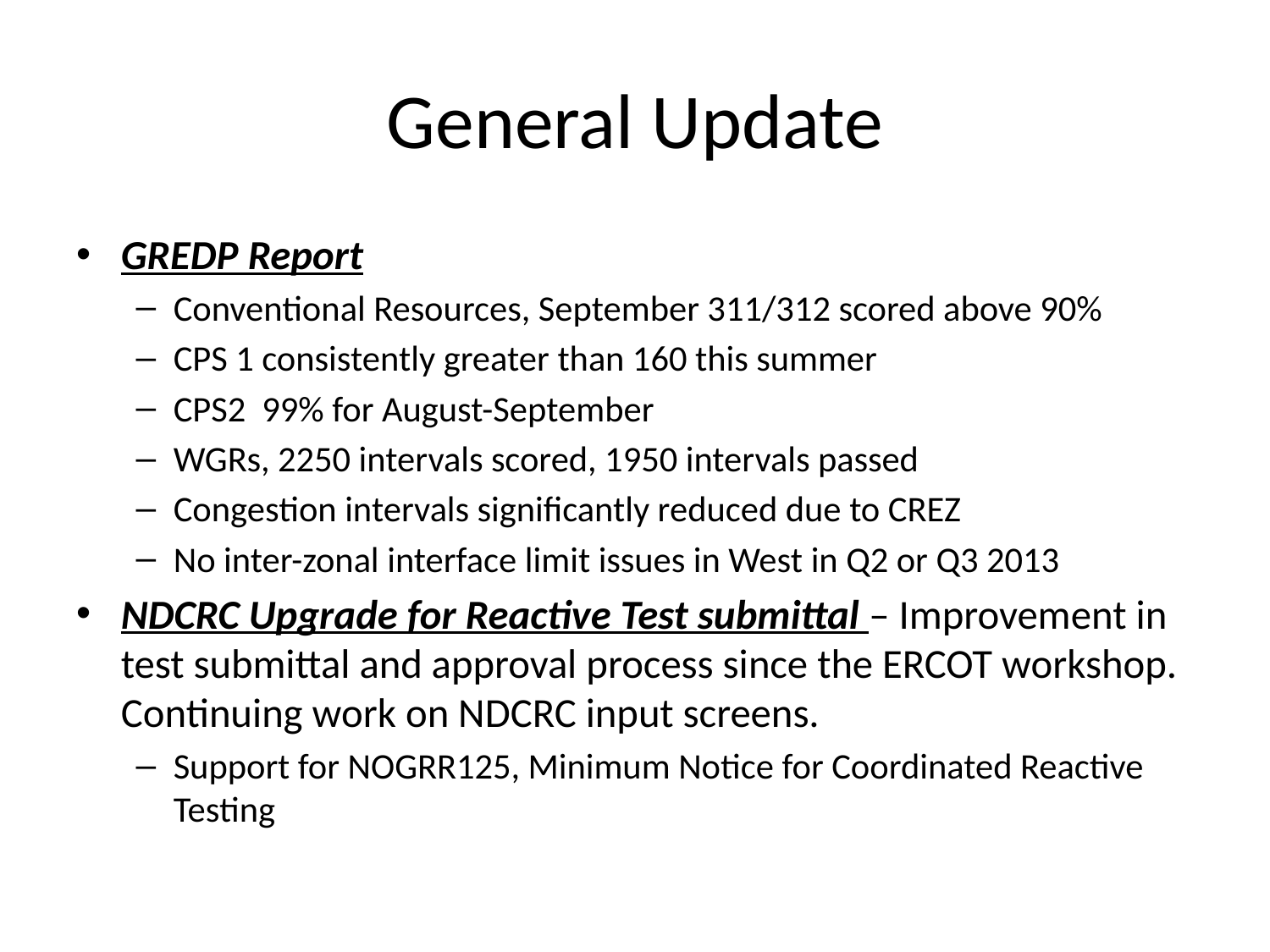

# General Update
GREDP Report
Conventional Resources, September 311/312 scored above 90%
CPS 1 consistently greater than 160 this summer
CPS2  99% for August-September
WGRs, 2250 intervals scored, 1950 intervals passed
Congestion intervals significantly reduced due to CREZ
No inter-zonal interface limit issues in West in Q2 or Q3 2013
NDCRC Upgrade for Reactive Test submittal – Improvement in test submittal and approval process since the ERCOT workshop.  Continuing work on NDCRC input screens.
Support for NOGRR125, Minimum Notice for Coordinated Reactive Testing